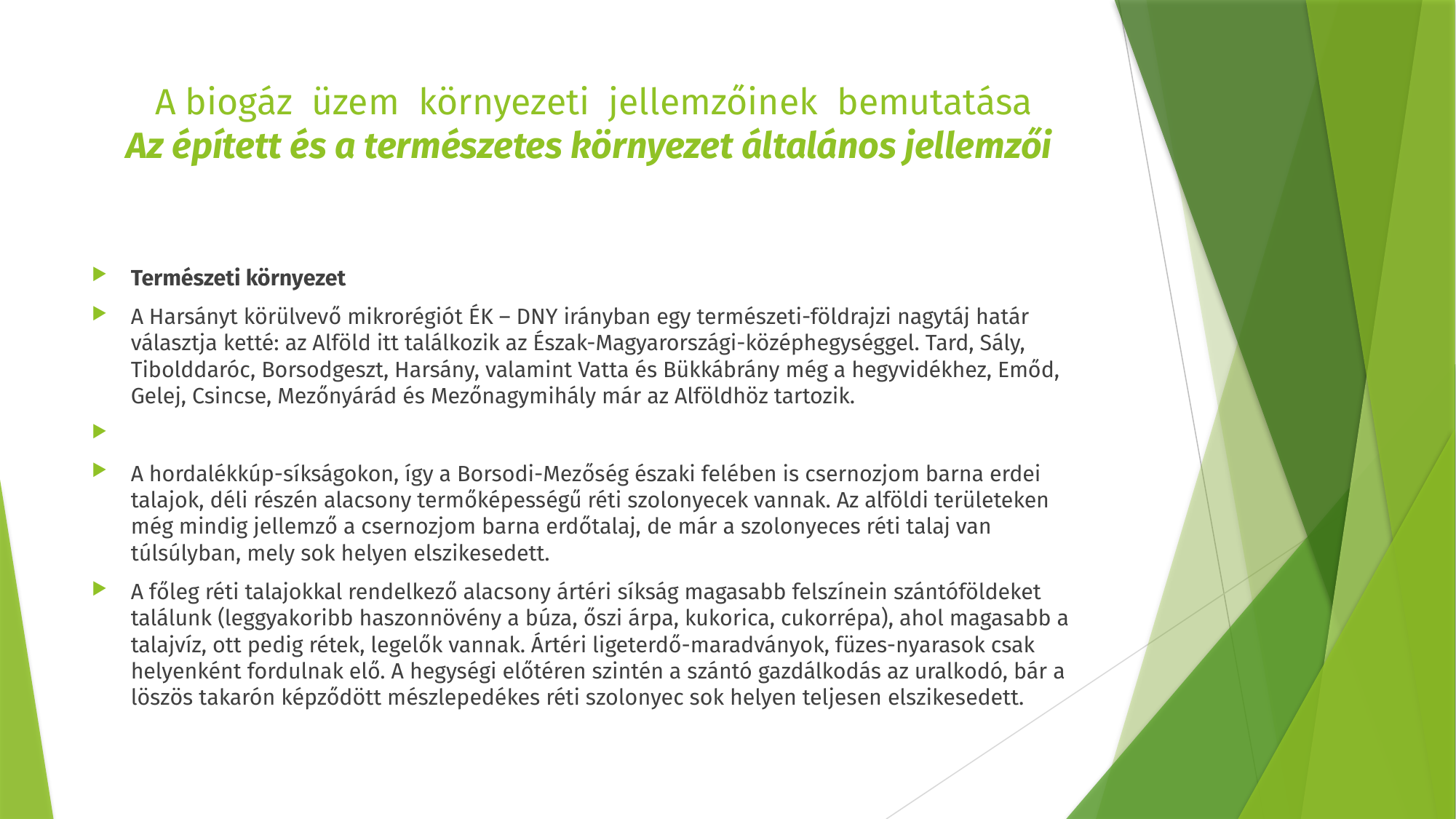

# A biogáz  üzem  környezeti  jellemzőinek  bemutatása Az épített és a természetes környezet általános jellemzői
Természeti környezet
A Harsányt körülvevő mikrorégiót ÉK – DNY irányban egy természeti-földrajzi nagytáj határ választja ketté: az Alföld itt találkozik az Észak-Magyarországi-középhegységgel. Tard, Sály, Tibolddaróc, Borsodgeszt, Harsány, valamint Vatta és Bükkábrány még a hegyvidékhez, Emőd, Gelej, Csincse, Mezőnyárád és Mezőnagymihály már az Alföldhöz tartozik.

A hordalékkúp-síkságokon, így a Borsodi-Mezőség északi felében is csernozjom barna erdei talajok, déli részén alacsony termőképességű réti szolonyecek vannak. Az alföldi területeken még mindig jellemző a csernozjom barna erdőtalaj, de már a szolonyeces réti talaj van túlsúlyban, mely sok helyen elszikesedett.
A főleg réti talajokkal rendelkező alacsony ártéri síkság magasabb felszínein szántóföldeket találunk (leggyakoribb haszonnövény a búza, őszi árpa, kukorica, cukorrépa), ahol magasabb a talajvíz, ott pedig rétek, legelők vannak. Ártéri ligeterdő-maradványok, füzes-nyarasok csak helyenként fordulnak elő. A hegységi előtéren szintén a szántó gazdálkodás az uralkodó, bár a löszös takarón képződött mészlepedékes réti szolonyec sok helyen teljesen elszikesedett.